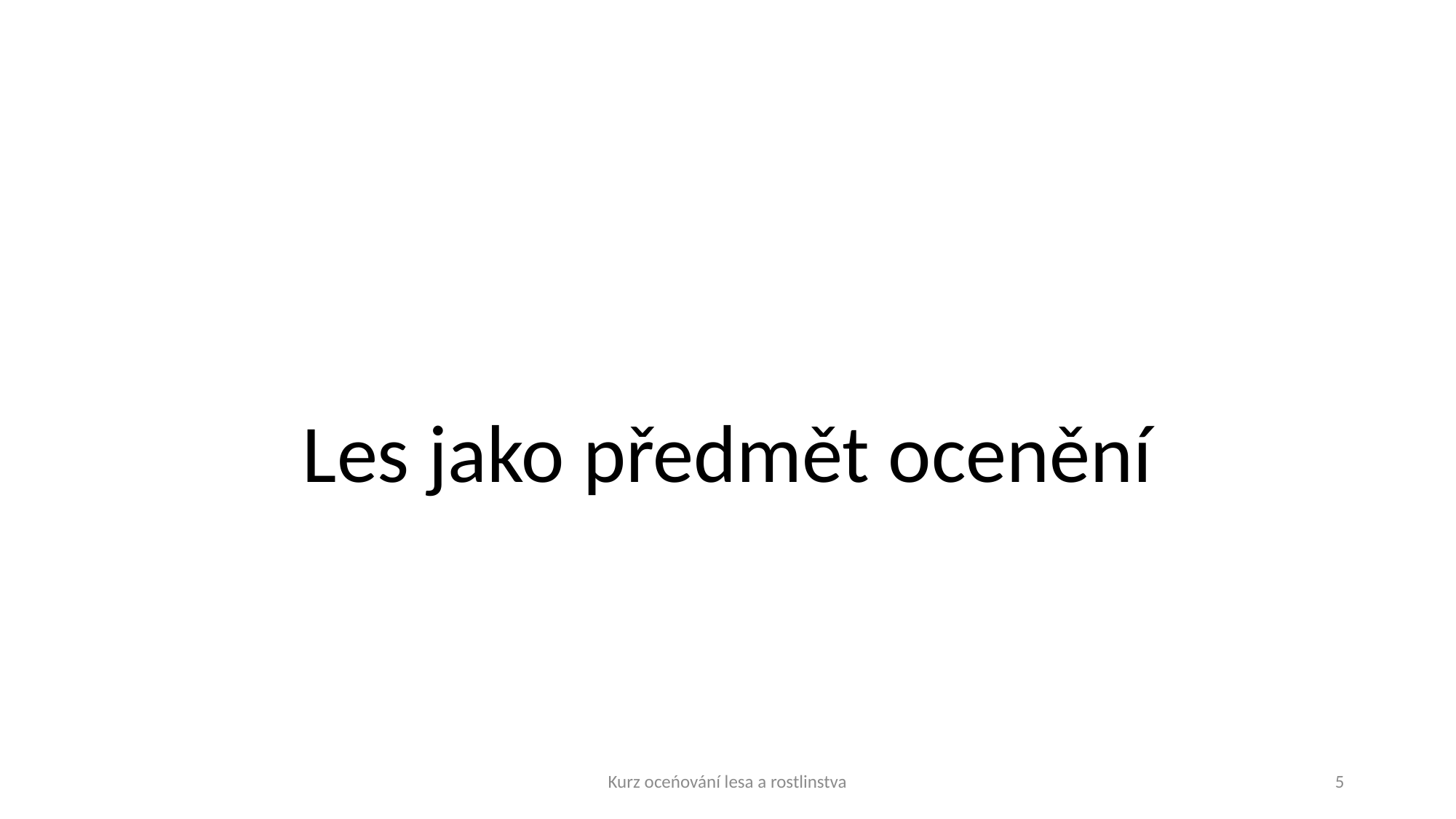

Les jako předmět ocenění
Kurz oceńování lesa a rostlinstva
5